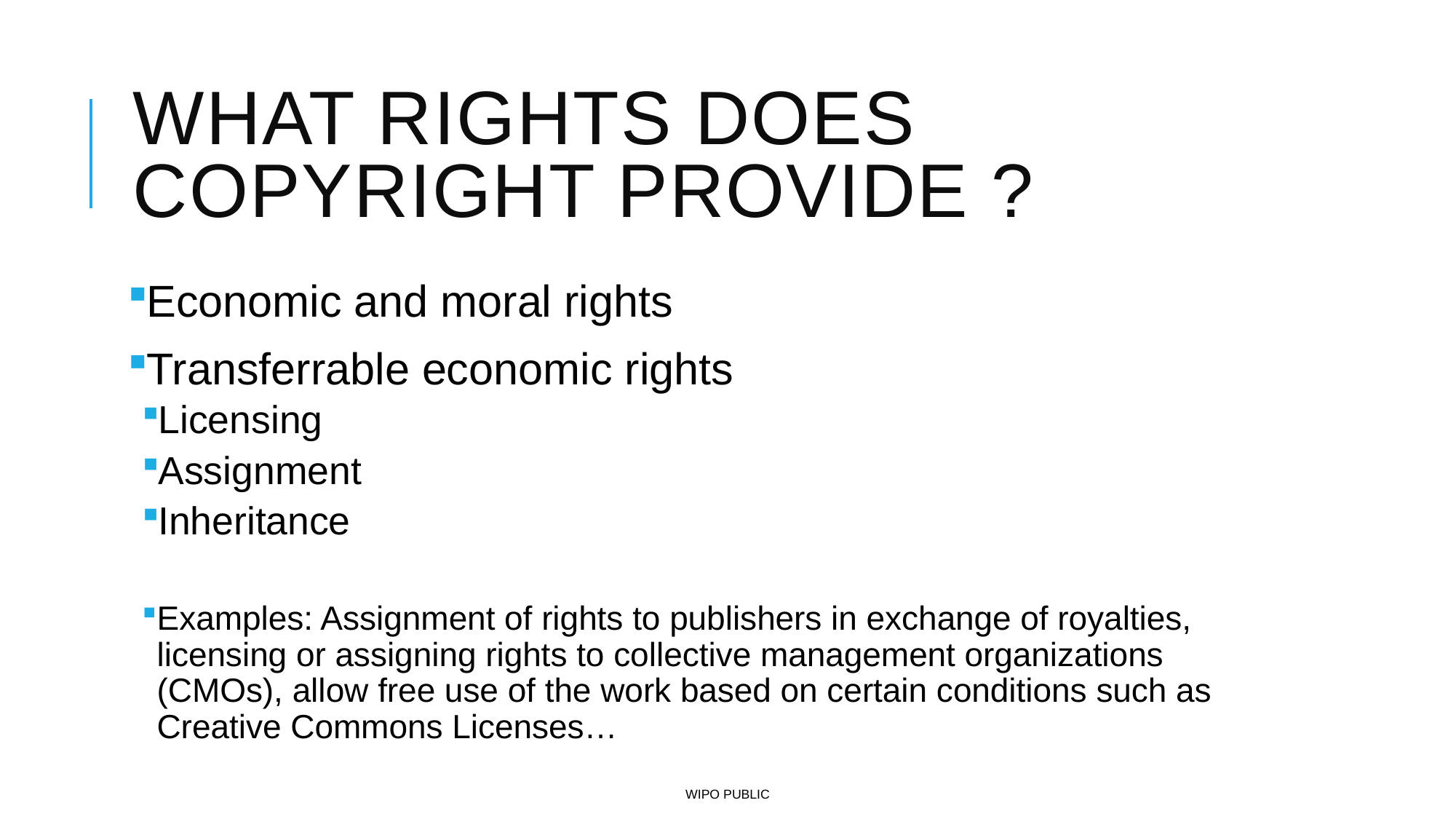

# What rights does copyright provide ?
Economic and moral rights
Transferrable economic rights
Licensing
Assignment
Inheritance

Examples: Assignment of rights to publishers in exchange of royalties, licensing or assigning rights to collective management organizations (CMOs), allow free use of the work based on certain conditions such as Creative Commons Licenses…